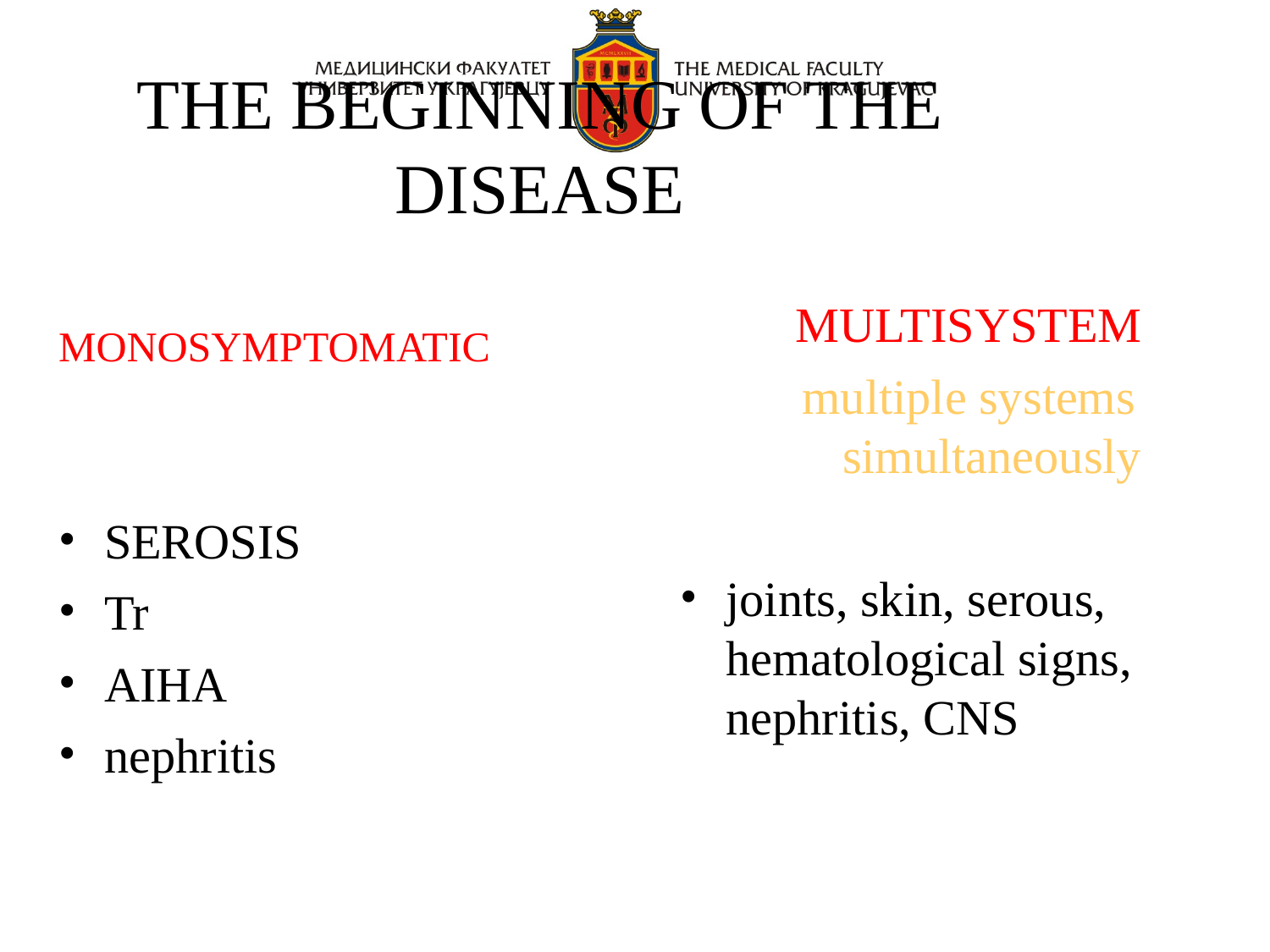

THE BEGINNING OF THE DISEASE

MULTISYSTEM
multiple systems simultaneously

joints, skin, serous, hematological signs, nephritis, CNS

MONOSYMPTOMATIC

SEROSIS
Tr
AIHA
nephritis